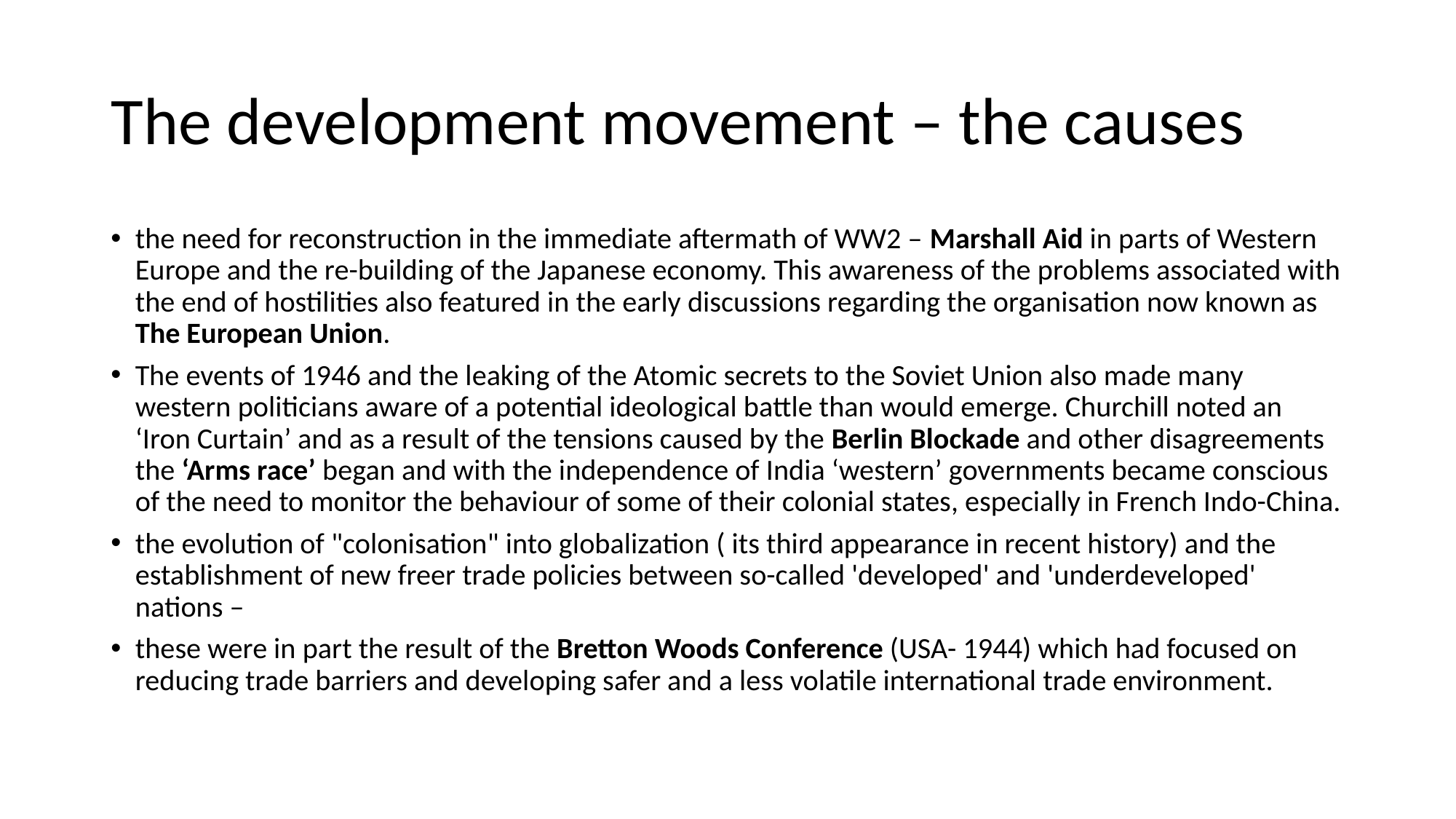

# The development movement – the causes
the need for reconstruction in the immediate aftermath of WW2 – Marshall Aid in parts of Western Europe and the re-building of the Japanese economy. This awareness of the problems associated with the end of hostilities also featured in the early discussions regarding the organisation now known as The European Union.
The events of 1946 and the leaking of the Atomic secrets to the Soviet Union also made many western politicians aware of a potential ideological battle than would emerge. Churchill noted an ‘Iron Curtain’ and as a result of the tensions caused by the Berlin Blockade and other disagreements the ‘Arms race’ began and with the independence of India ‘western’ governments became conscious of the need to monitor the behaviour of some of their colonial states, especially in French Indo-China.
the evolution of "colonisation" into globalization ( its third appearance in recent history) and the establishment of new freer trade policies between so-called 'developed' and 'underdeveloped' nations –
these were in part the result of the Bretton Woods Conference (USA- 1944) which had focused on reducing trade barriers and developing safer and a less volatile international trade environment.